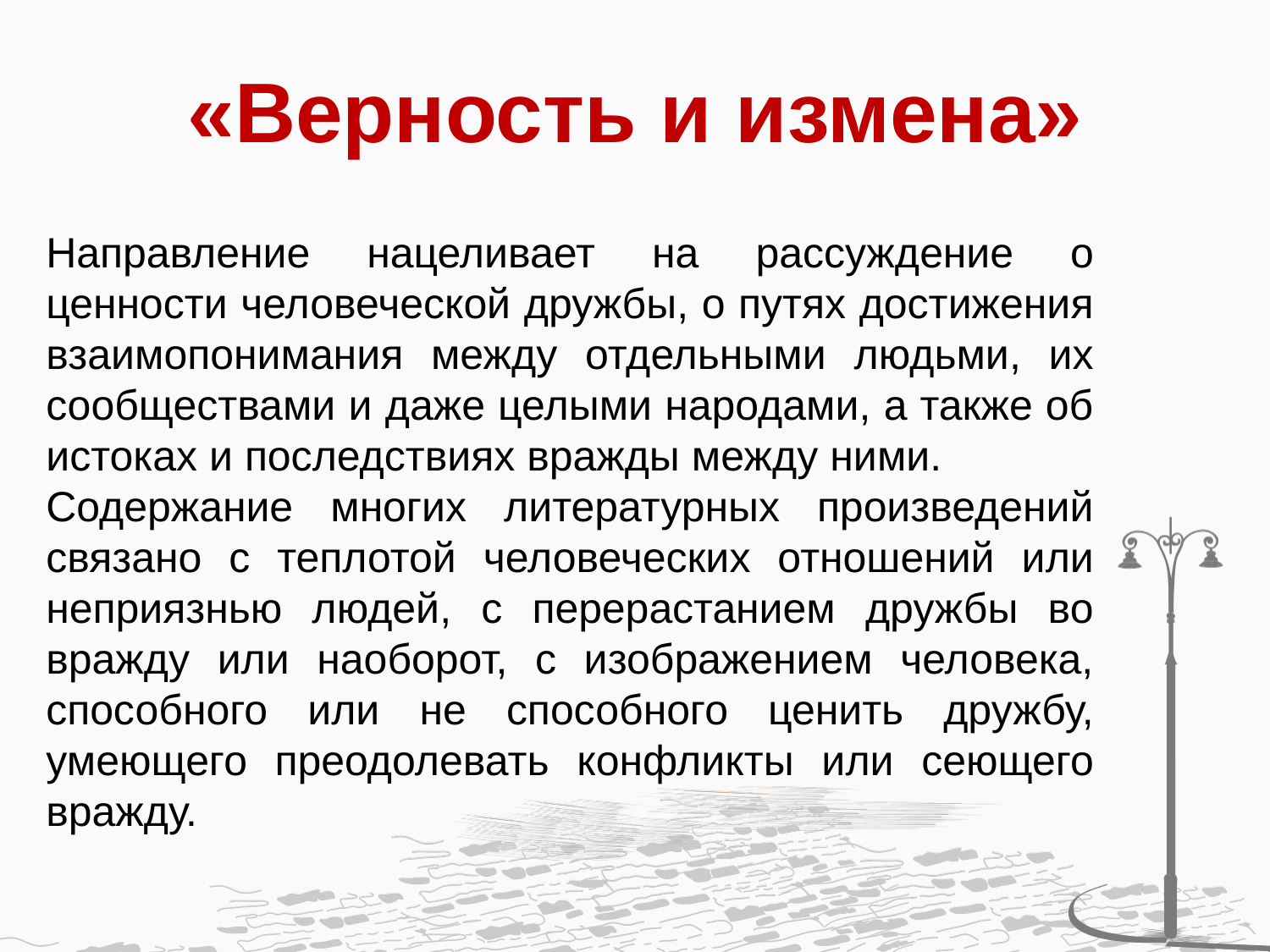

# «Верность и измена»
Направление нацеливает на рассуждение о ценности человеческой дружбы, о путях достижения взаимопонимания между отдельными людьми, их сообществами и даже целыми народами, а также об истоках и последствиях вражды между ними.
Содержание многих литературных произведений связано с теплотой человеческих отношений или неприязнью людей, с перерастанием дружбы во вражду или наоборот, с изображением человека, способного или не способного ценить дружбу, умеющего преодолевать конфликты или сеющего вражду.